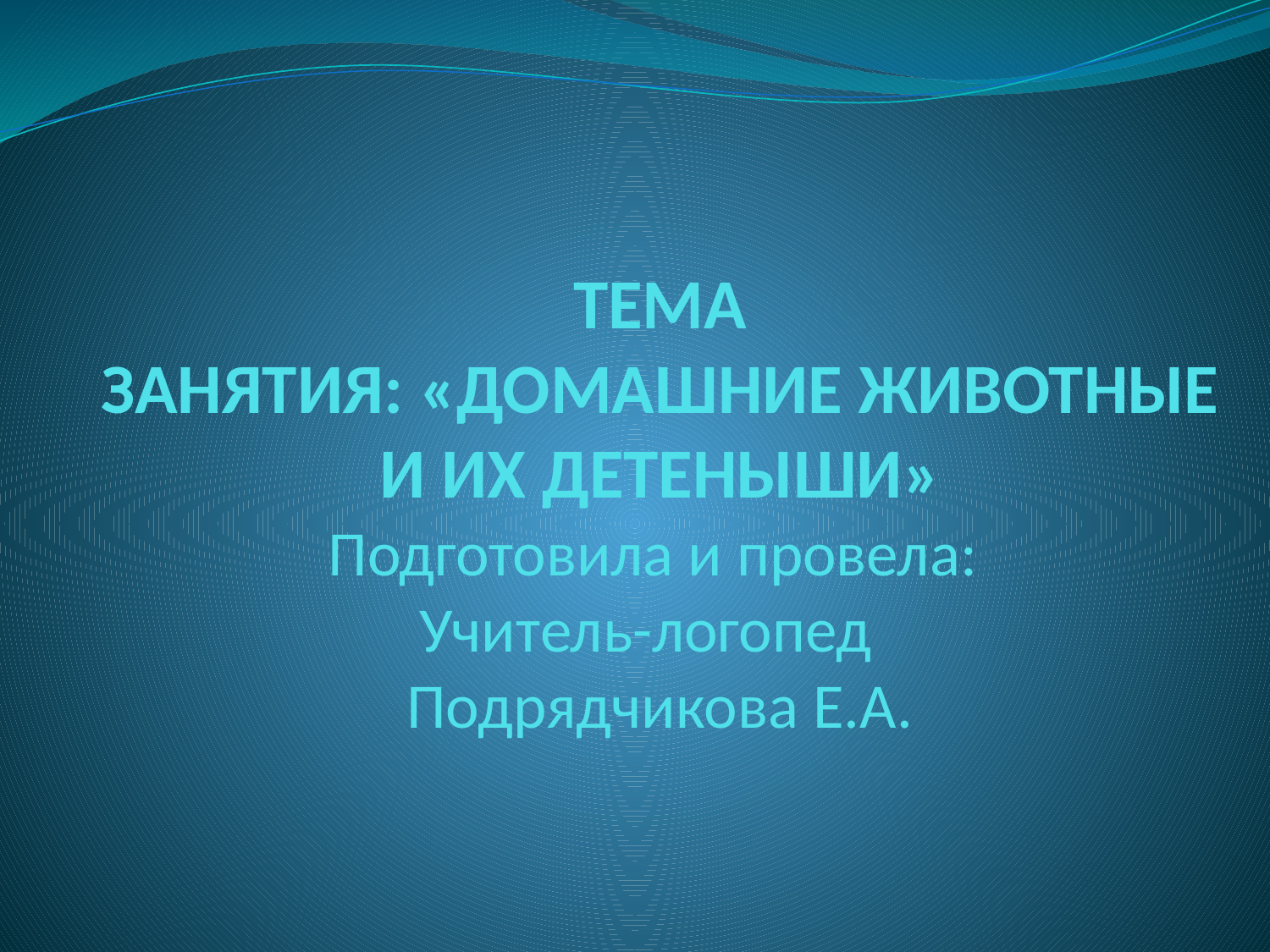

# ТЕМА ЗАНЯТИЯ: «ДОМАШНИЕ ЖИВОТНЫЕ И ИХ ДЕТЕНЫШИ» Подготовила и провела: ​ Учитель-логопед  ​ Подрядчикова Е.А.